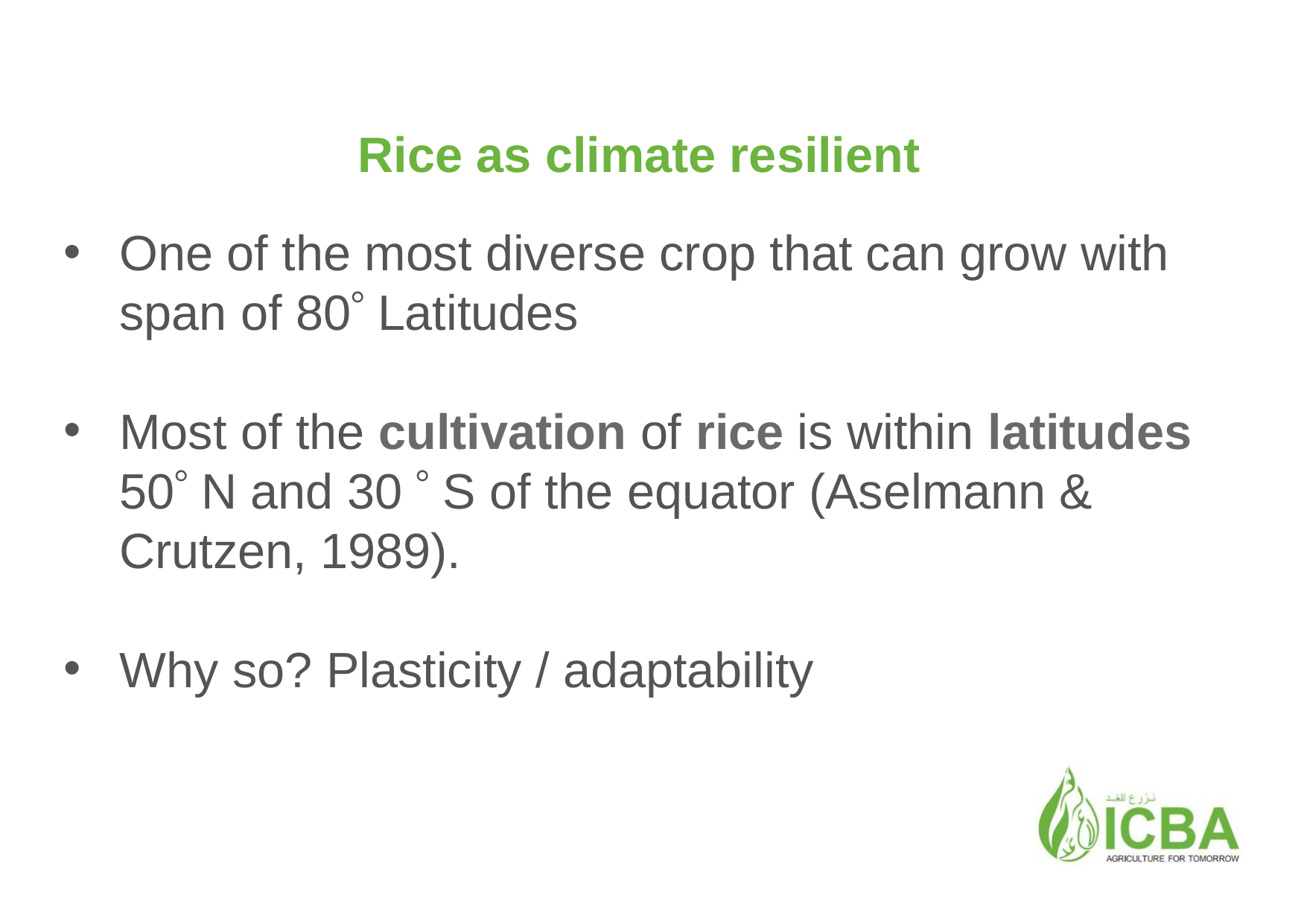

Rice as climate resilient
One of the most diverse crop that can grow with span of 80° Latitudes

Most of the cultivation of rice is within latitudes 50° N and 30 ° S of the equator (Aselmann & Crutzen, 1989).

Why so? Plasticity / adaptability